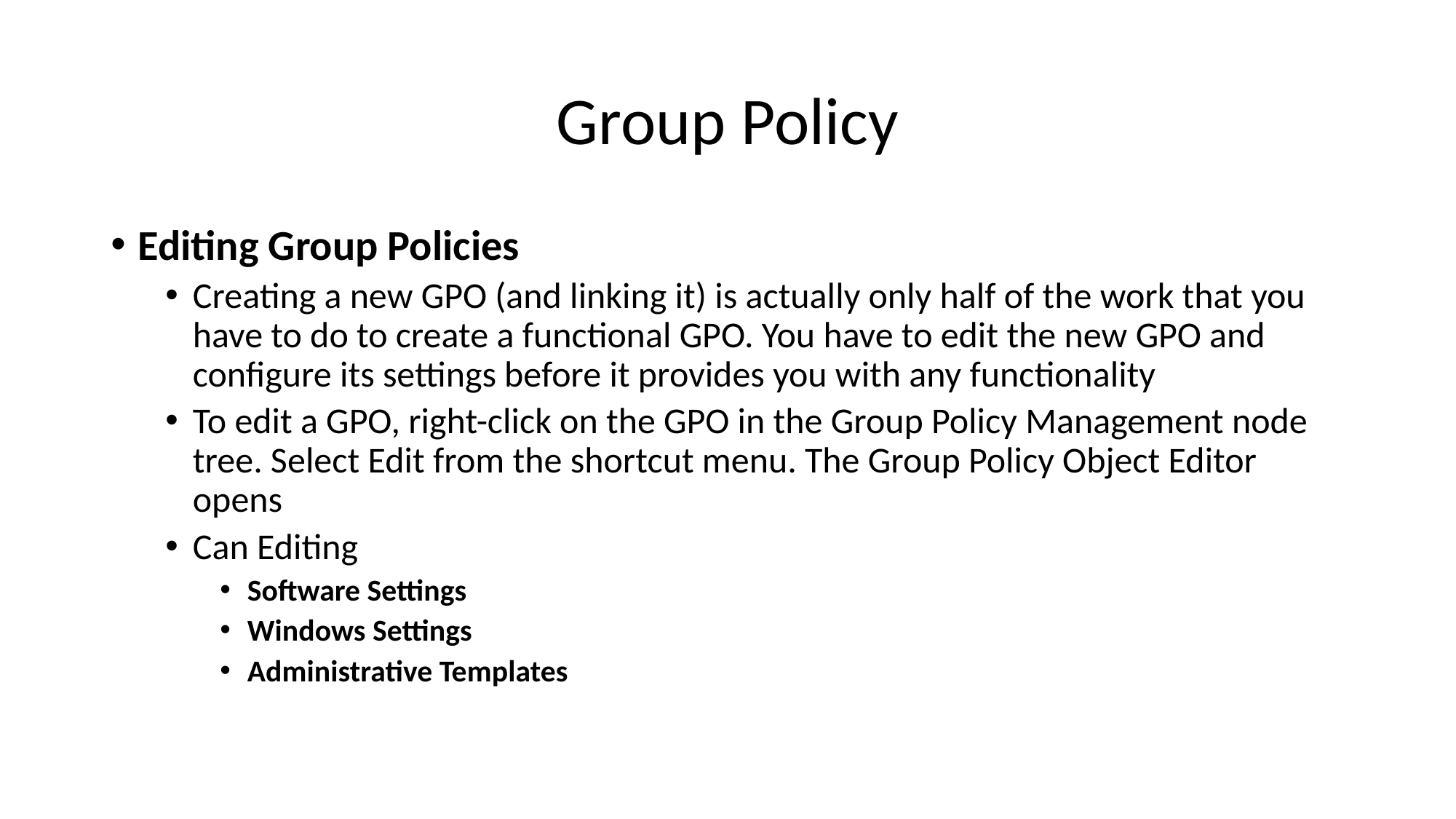

# Group Policy
Editing Group Policies
Creating a new GPO (and linking it) is actually only half of the work that you have to do to create a functional GPO. You have to edit the new GPO and configure its settings before it provides you with any functionality
To edit a GPO, right-click on the GPO in the Group Policy Management node tree. Select Edit from the shortcut menu. The Group Policy Object Editor opens
Can Editing
Software Settings
Windows Settings
Administrative Templates